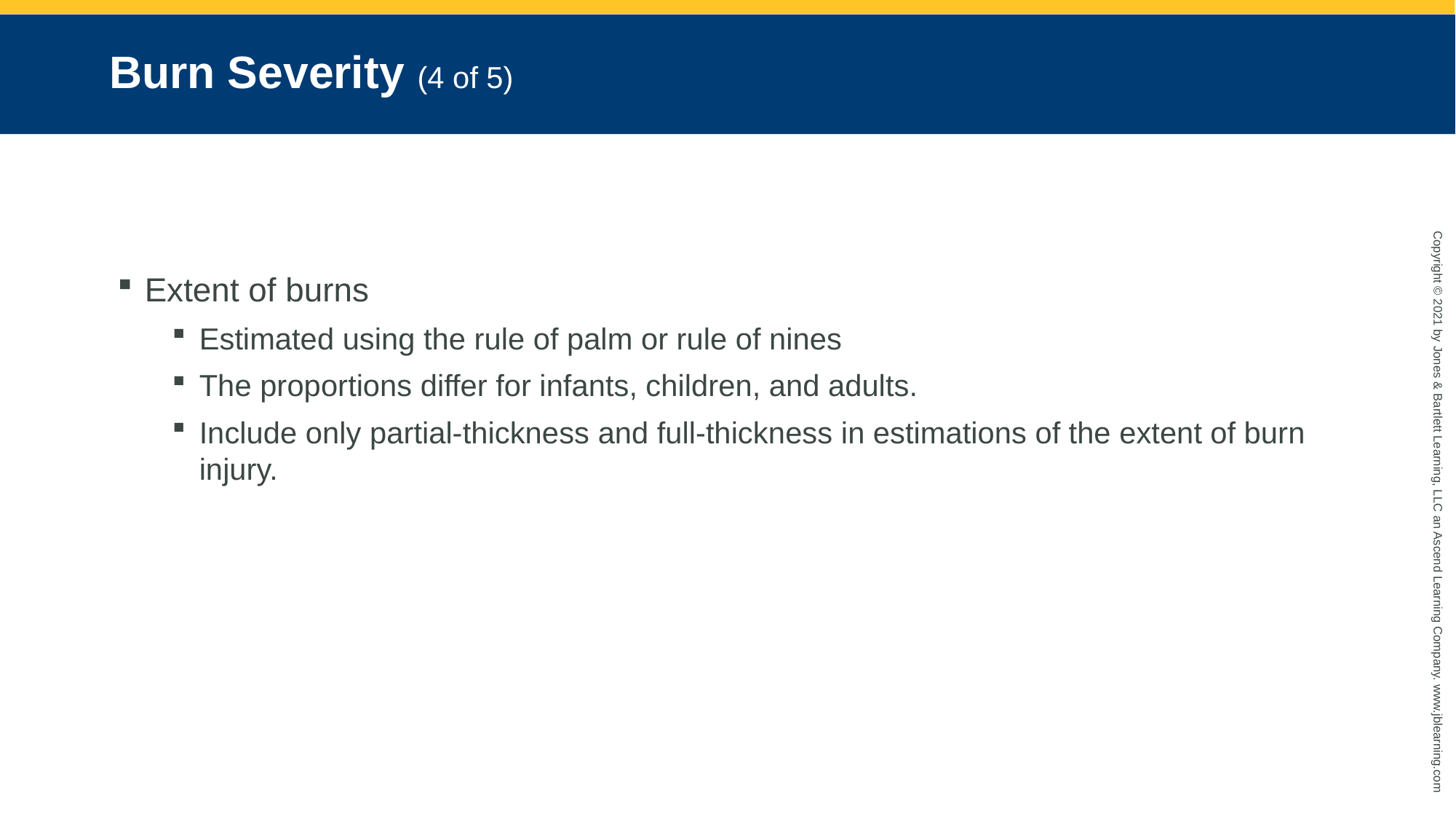

# Burn Severity (4 of 5)
Extent of burns
Estimated using the rule of palm or rule of nines
The proportions differ for infants, children, and adults.
Include only partial-thickness and full-thickness in estimations of the extent of burn injury.